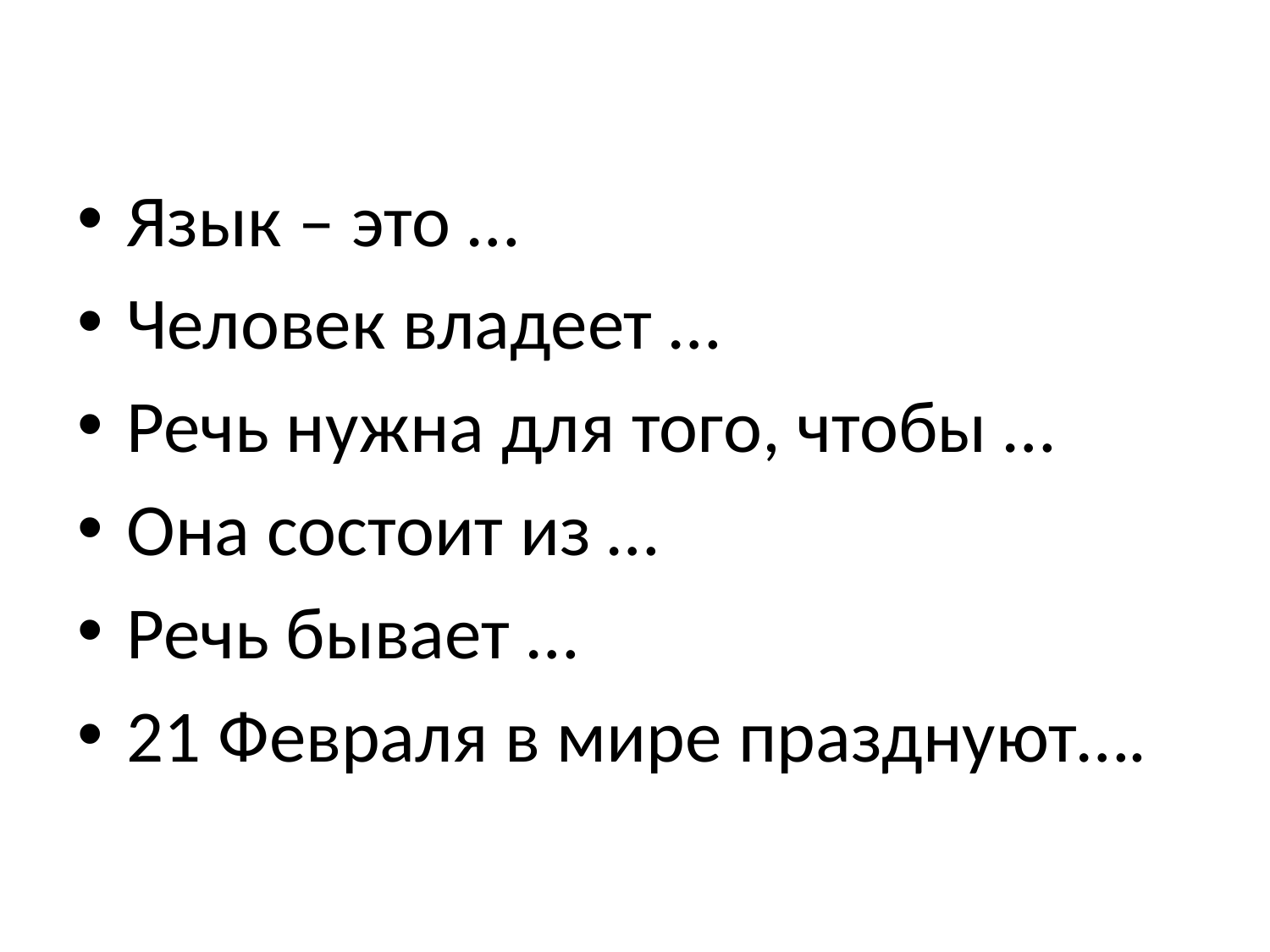

#
Язык – это …
Человек владеет …
Речь нужна для того, чтобы …
Она состоит из …
Речь бывает …
21 Февраля в мире празднуют….